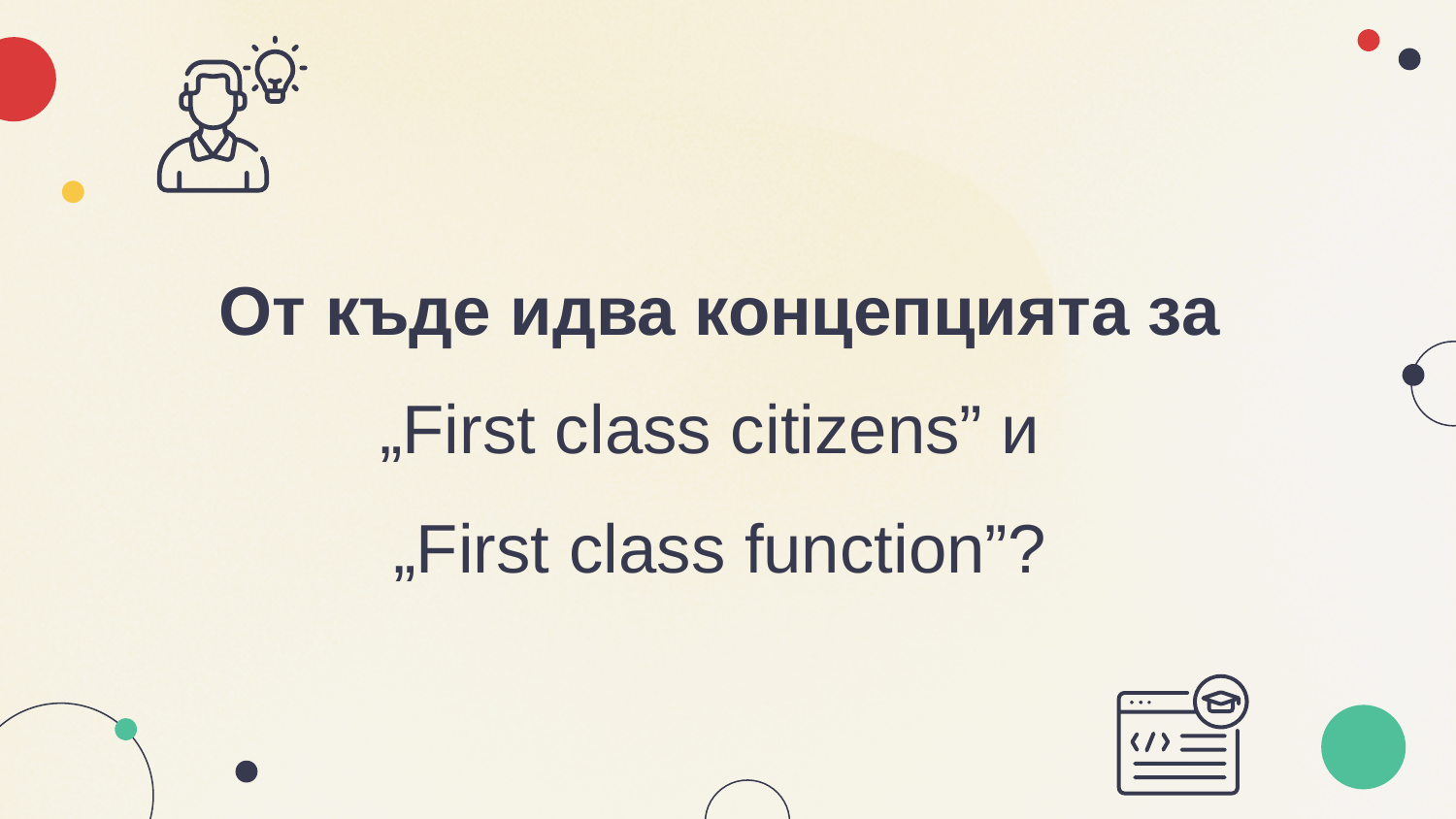

От къде идва концепцията за
„First class citizens” и
„First class function”?